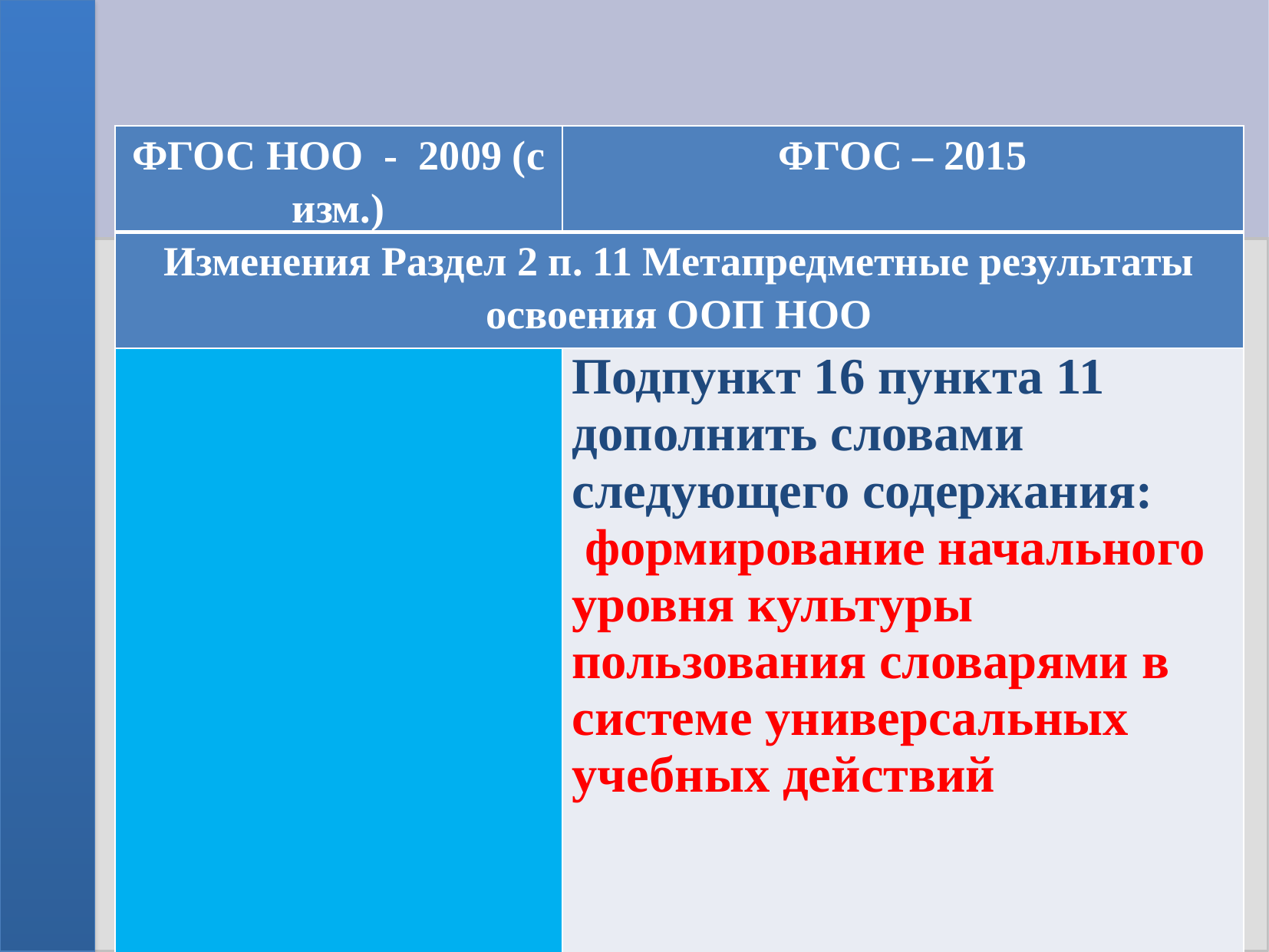

| ФГОС НОО - 2009 (с изм.) | ФГОС – 2015 |
| --- | --- |
| Изменения Раздел 2 п. 11 Метапредметные результаты освоения ООП НОО |  |
|  | Подпункт 16 пункта 11 дополнить словами следующего содержания: формирование начального уровня культуры пользования словарями в системе универсальных учебных действий |